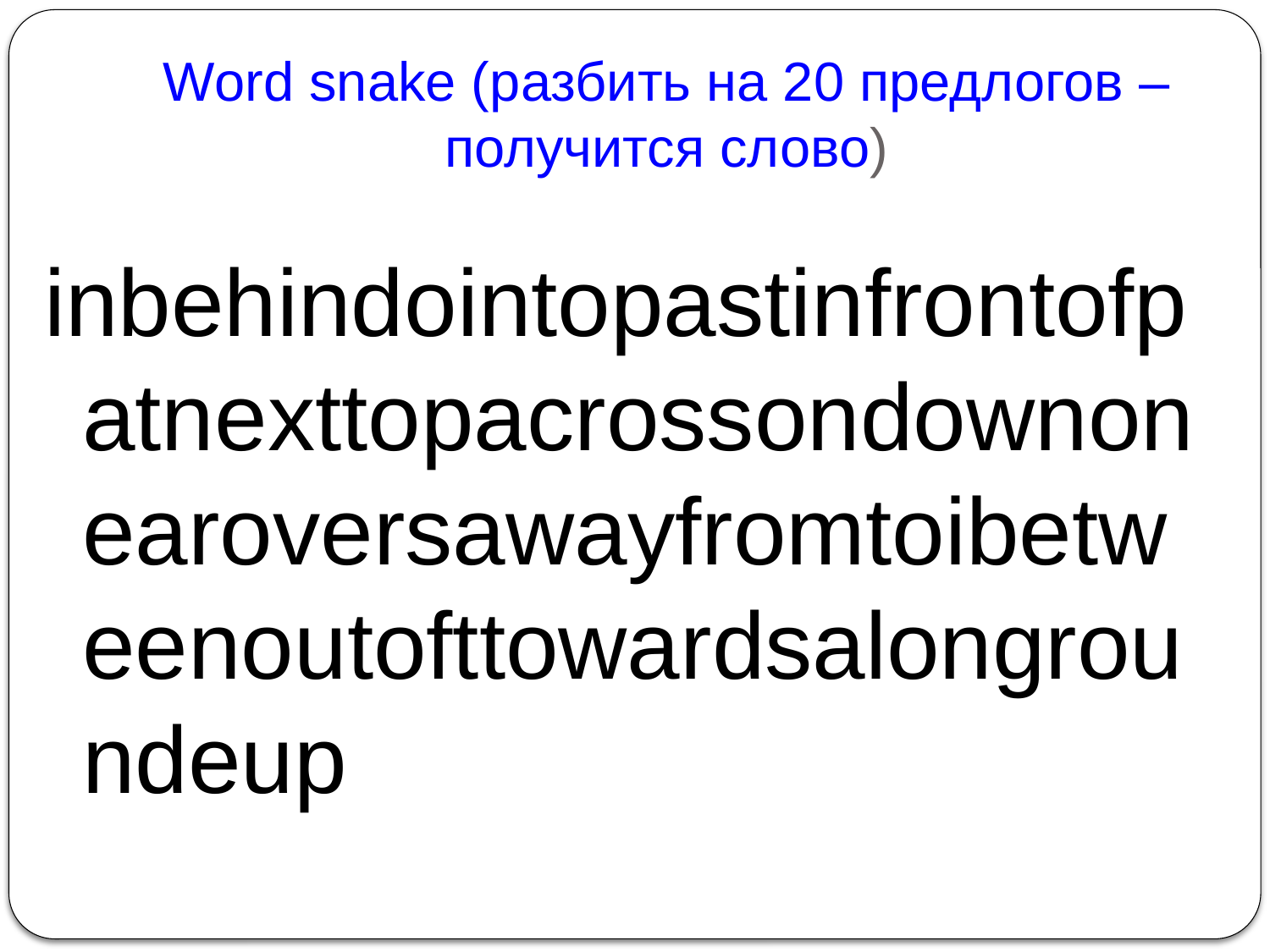

# Word snake (разбить на 20 предлогов – получится слово)

inbehindointopastinfrontofpatnexttopacrossondownonearoversawayfromtoibetweenoutofttowardsalongroundeup